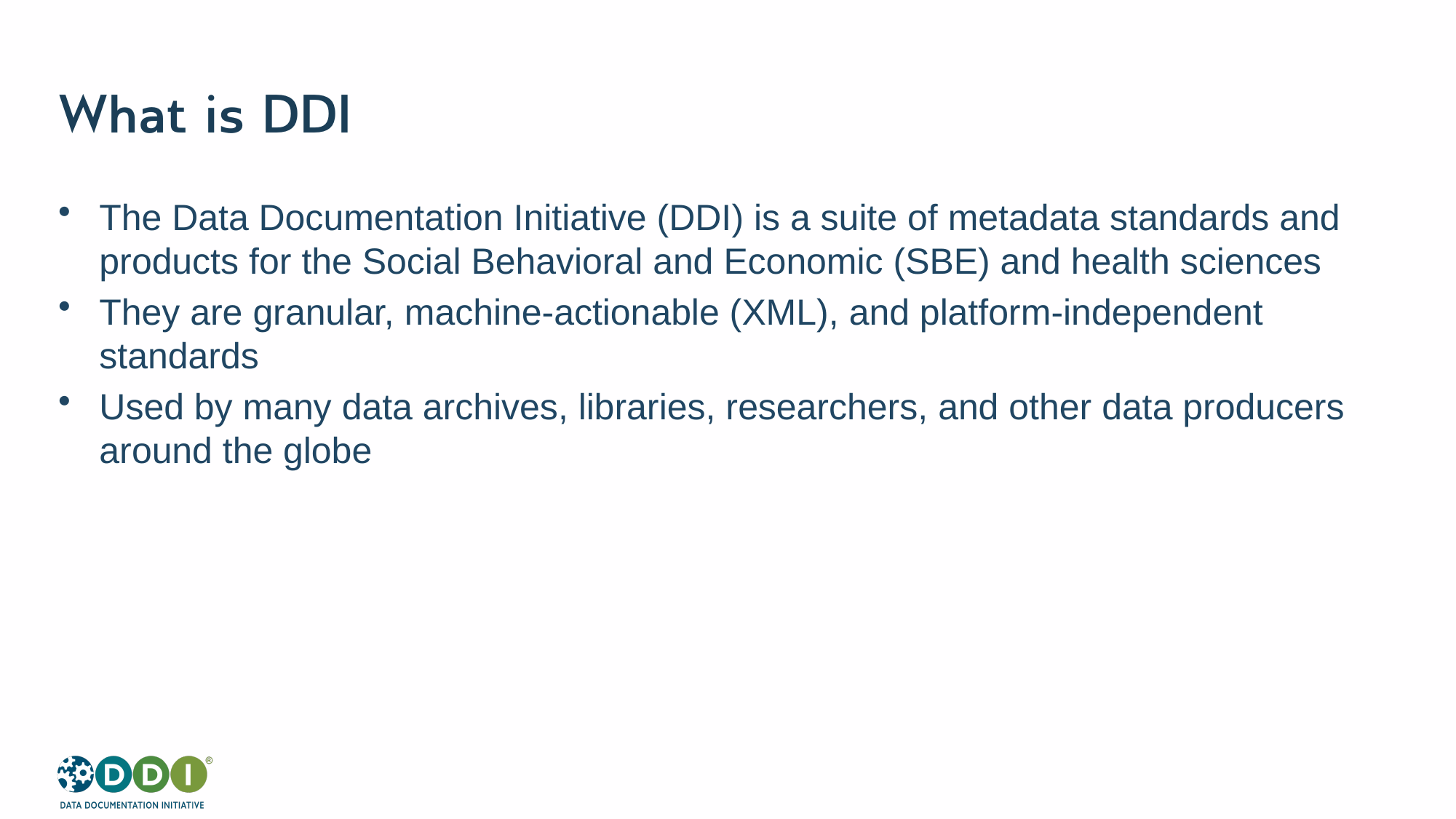

# What is DDI
The Data Documentation Initiative (DDI) is a suite of metadata standards and products for the Social Behavioral and Economic (SBE) and health sciences
They are granular, machine-actionable (XML), and platform-independent standards
Used by many data archives, libraries, researchers, and other data producers around the globe